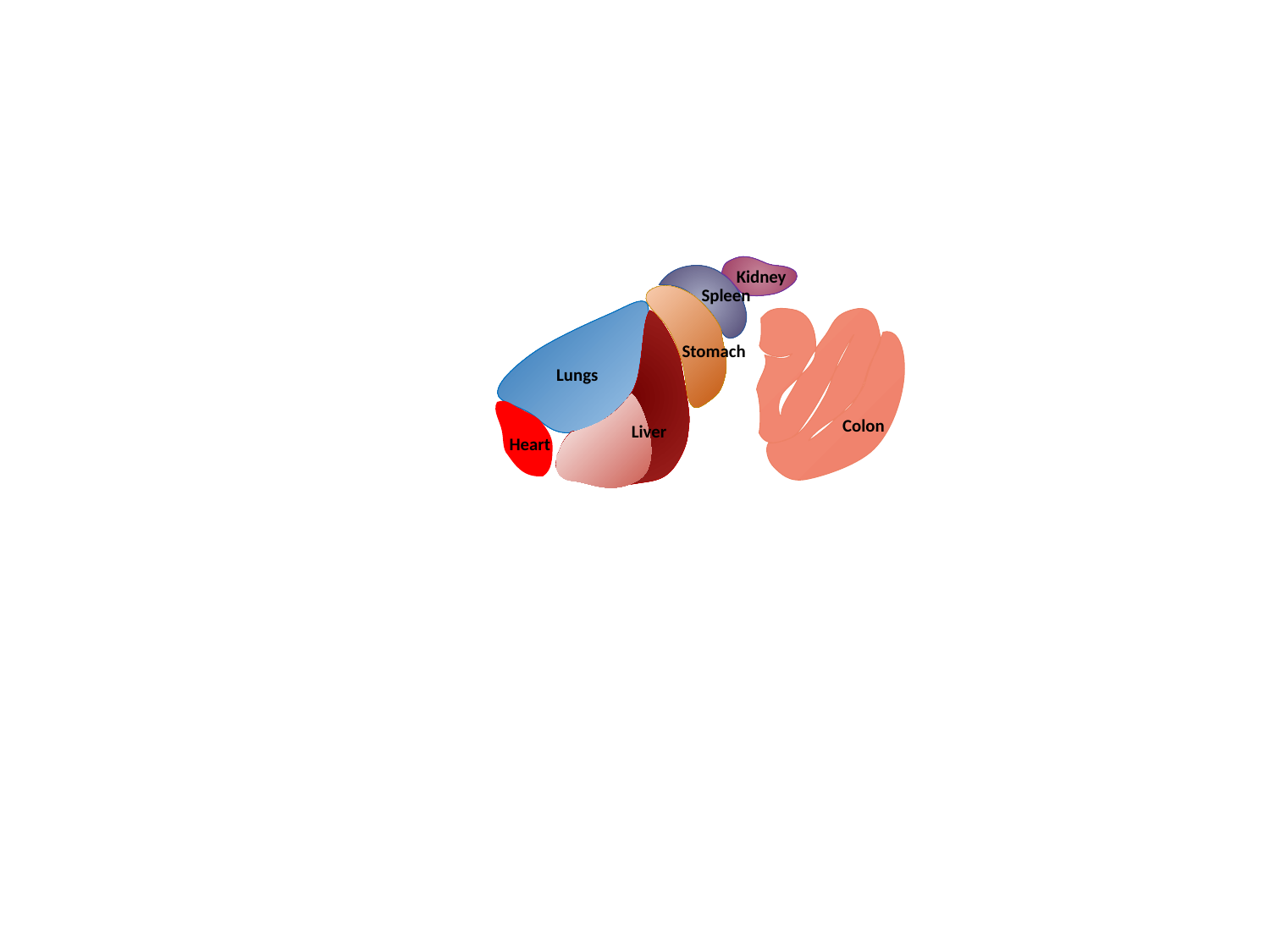

Kidney

Spleen

Stomach
Lungs

Colon
Liver
Heart